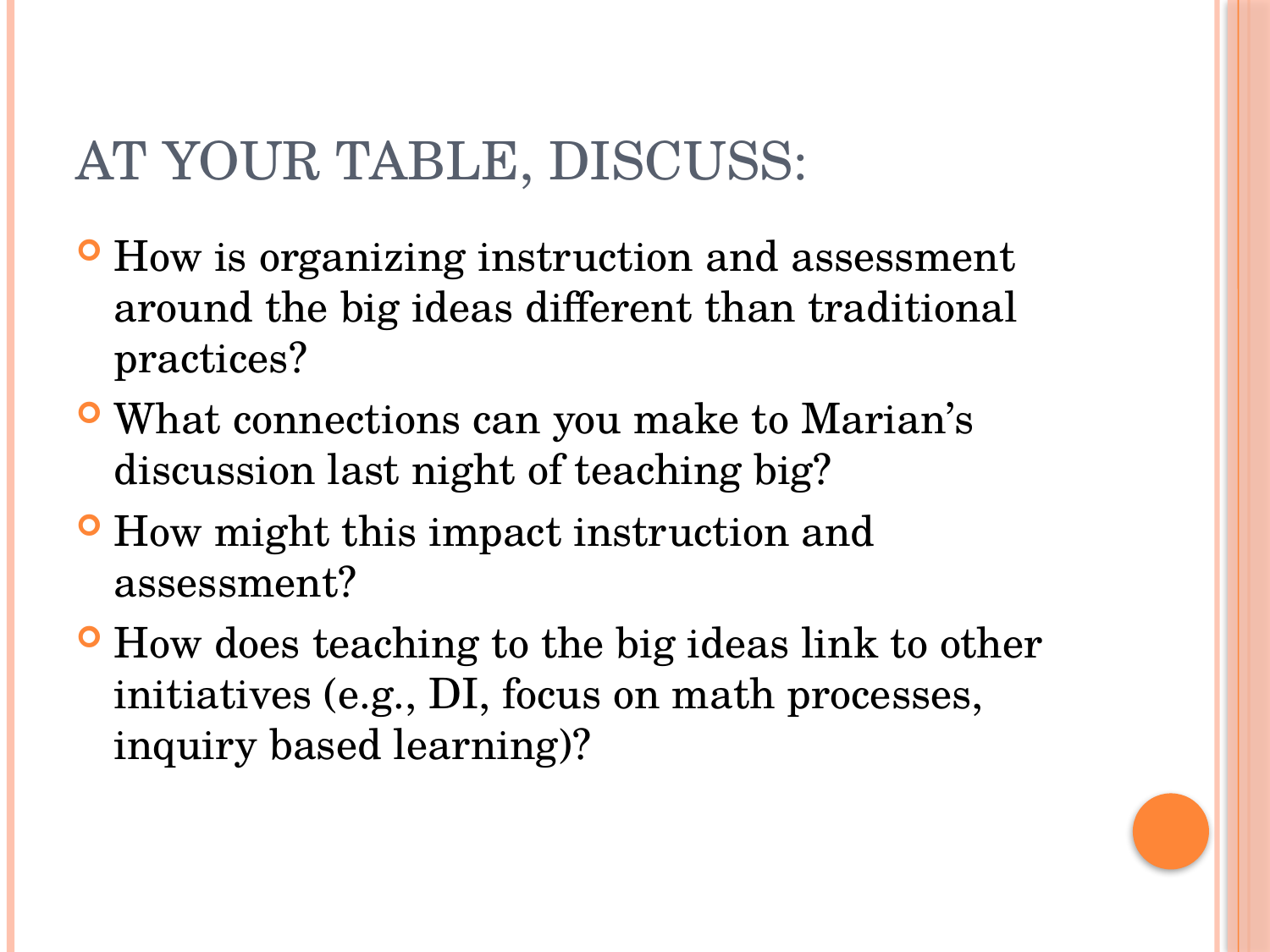

# At your table, discuss:
How is organizing instruction and assessment around the big ideas different than traditional practices?
What connections can you make to Marian’s discussion last night of teaching big?
How might this impact instruction and assessment?
How does teaching to the big ideas link to other initiatives (e.g., DI, focus on math processes, inquiry based learning)?